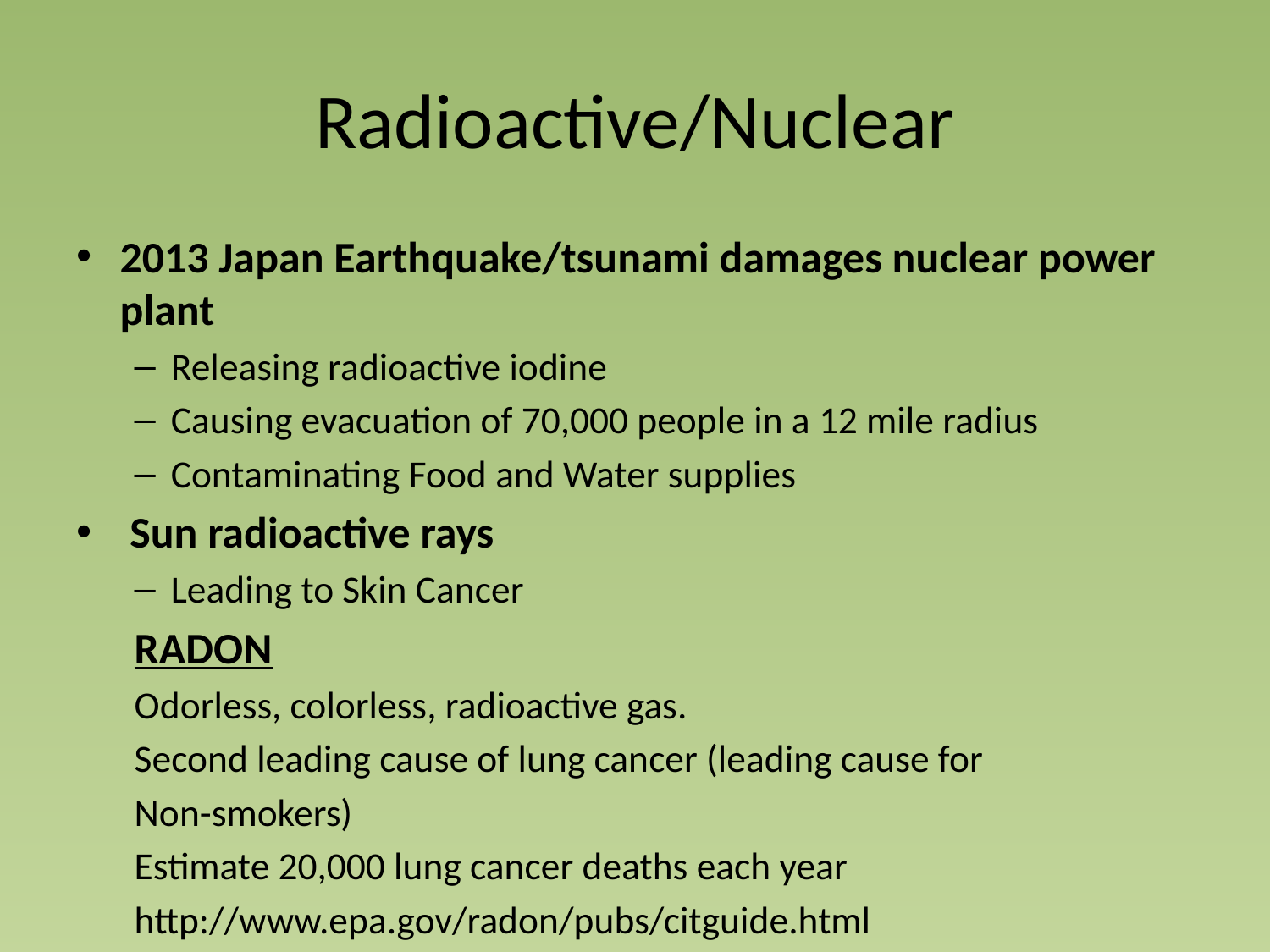

# Radioactive/Nuclear
2013 Japan Earthquake/tsunami damages nuclear power plant
Releasing radioactive iodine
Causing evacuation of 70,000 people in a 12 mile radius
Contaminating Food and Water supplies
 Sun radioactive rays
Leading to Skin Cancer
RADON
Odorless, colorless, radioactive gas.
Second leading cause of lung cancer (leading cause for
	Non-smokers)
Estimate 20,000 lung cancer deaths each year
http://www.epa.gov/radon/pubs/citguide.html